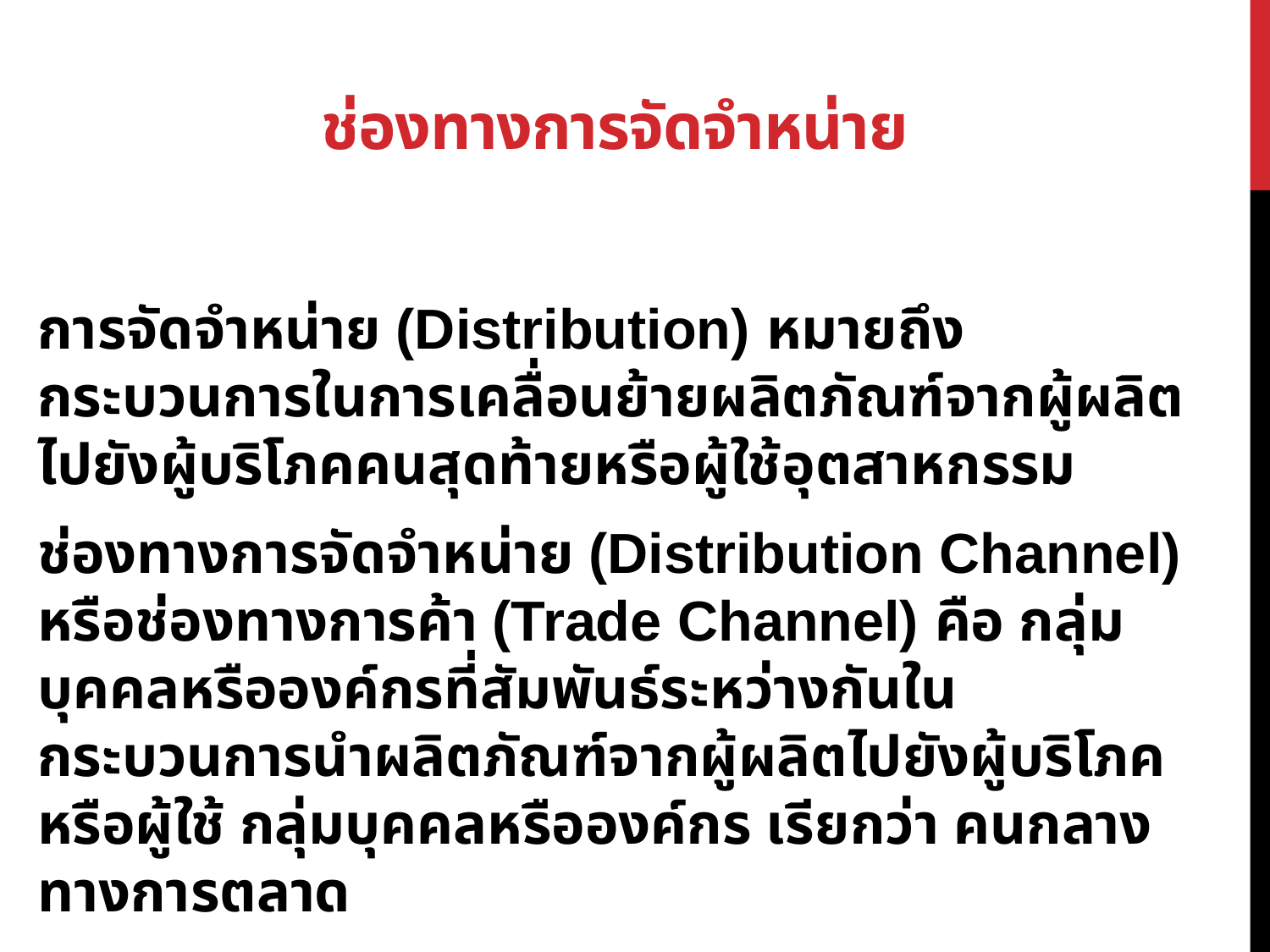

# ช่องทางการจัดจำหน่าย
การจัดจำหน่าย (Distribution) หมายถึง กระบวนการในการเคลื่อนย้ายผลิตภัณฑ์จากผู้ผลิต ไปยังผู้บริโภคคนสุดท้ายหรือผู้ใช้อุตสาหกรรม
ช่องทางการจัดจำหน่าย (Distribution Channel) หรือช่องทางการค้า (Trade Channel) คือ กลุ่มบุคคลหรือองค์กรที่สัมพันธ์ระหว่างกันในกระบวนการนำผลิตภัณฑ์จากผู้ผลิตไปยังผู้บริโภคหรือผู้ใช้ กลุ่มบุคคลหรือองค์กร เรียกว่า คนกลางทางการตลาด